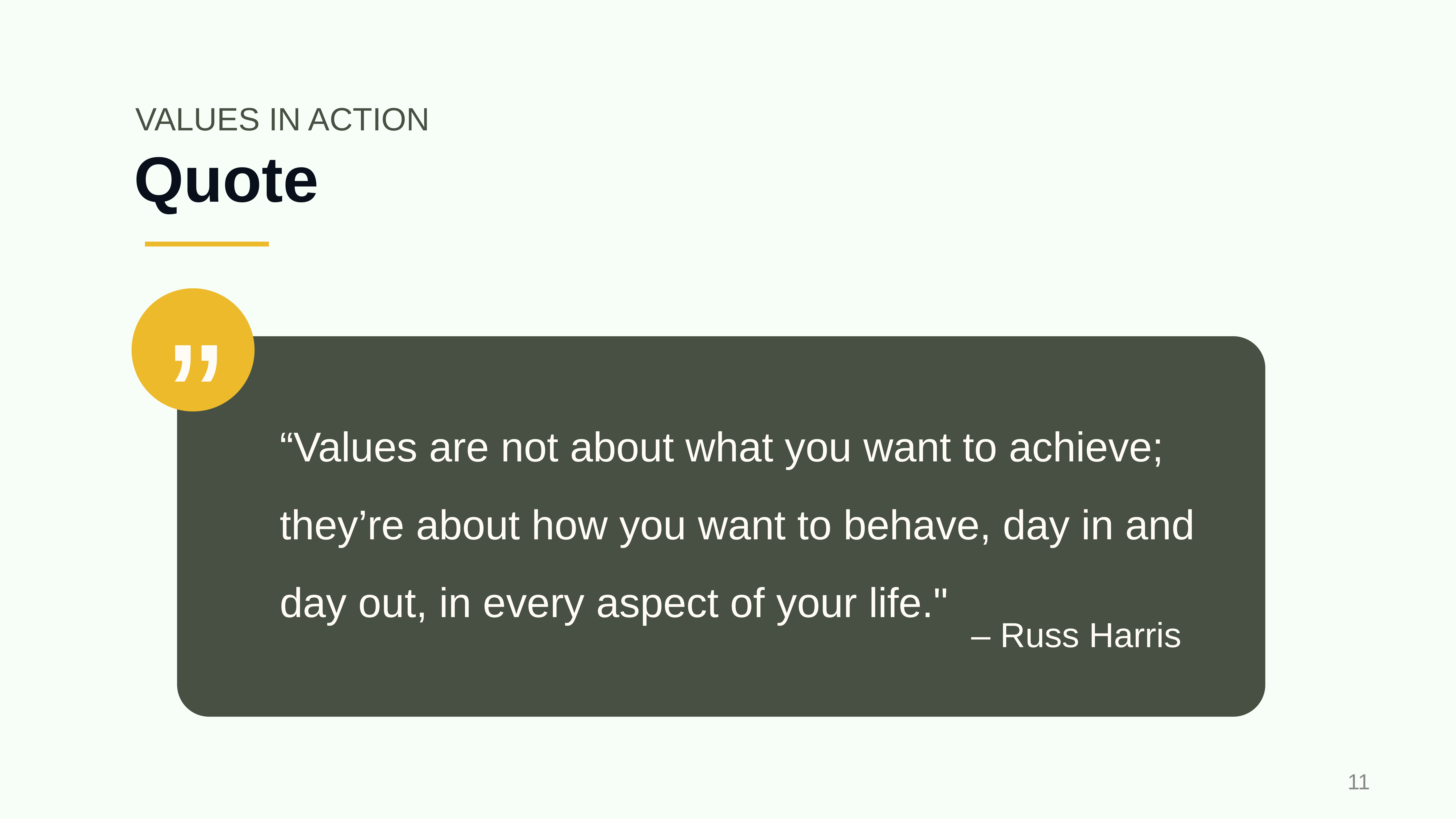

VALUES IN ACTION
# Quote

”

“Values are not about what you want to achieve; they’re about how you want to behave, day in and day out, in every aspect of your life."
– Russ Harris
11